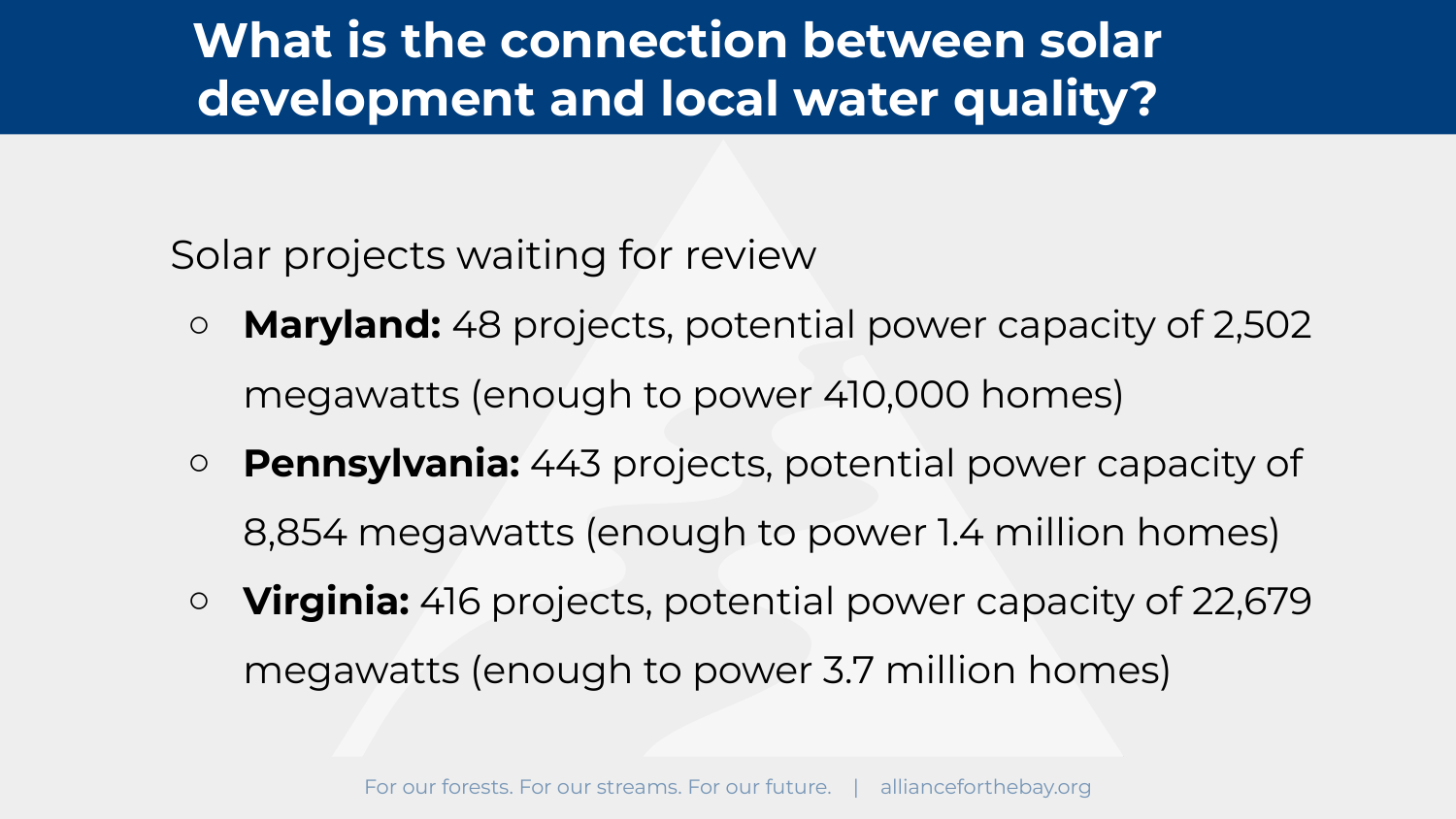

What is the connection between solar development and local water quality?

Solar projects waiting for review
Maryland: 48 projects, potential power capacity of 2,502 megawatts (enough to power 410,000 homes)
Pennsylvania: 443 projects, potential power capacity of 8,854 megawatts (enough to power 1.4 million homes)
Virginia: 416 projects, potential power capacity of 22,679 megawatts (enough to power 3.7 million homes)